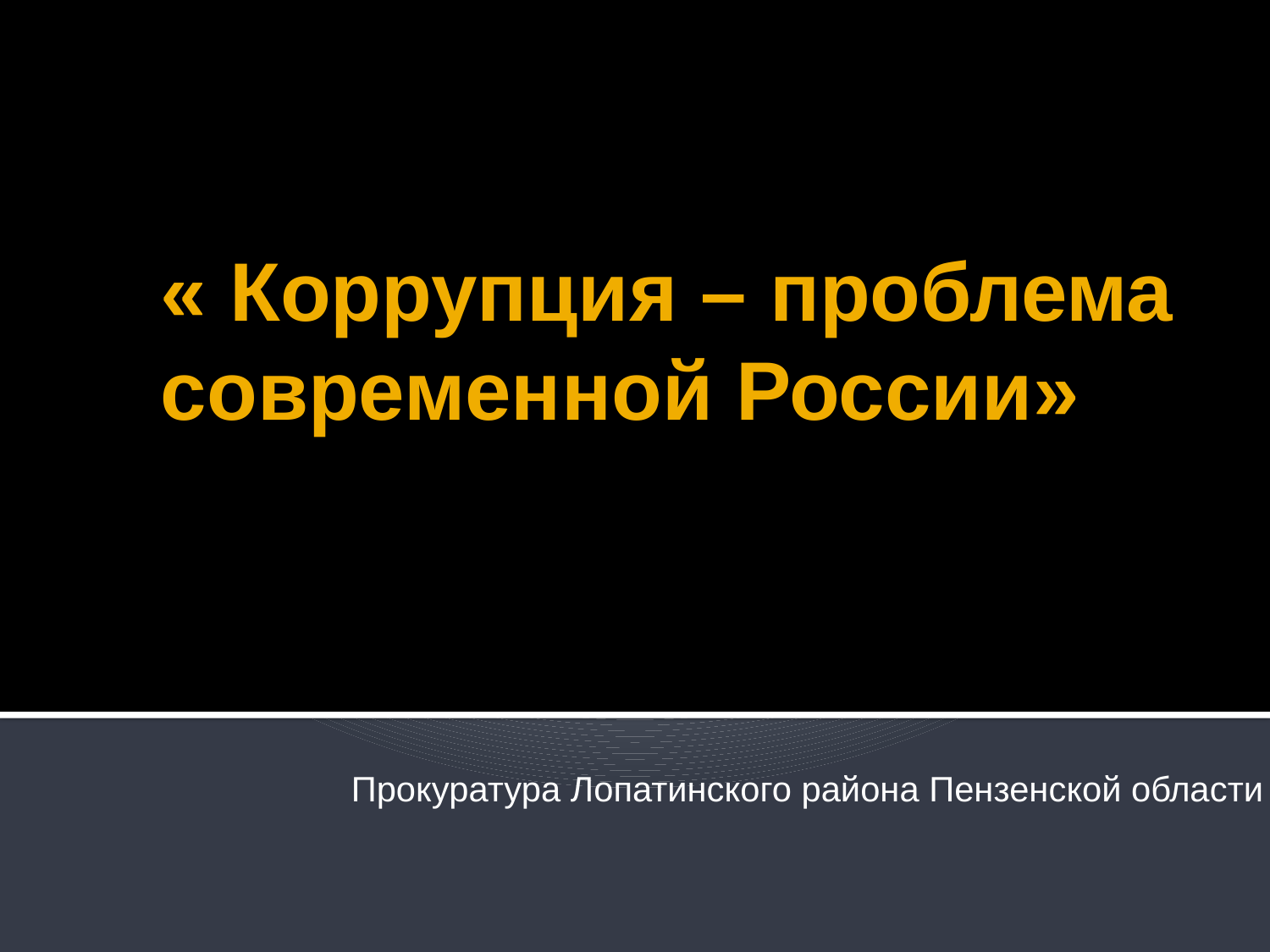

# « Коррупция – проблема современной России»
Прокуратура Лопатинского района Пензенской области